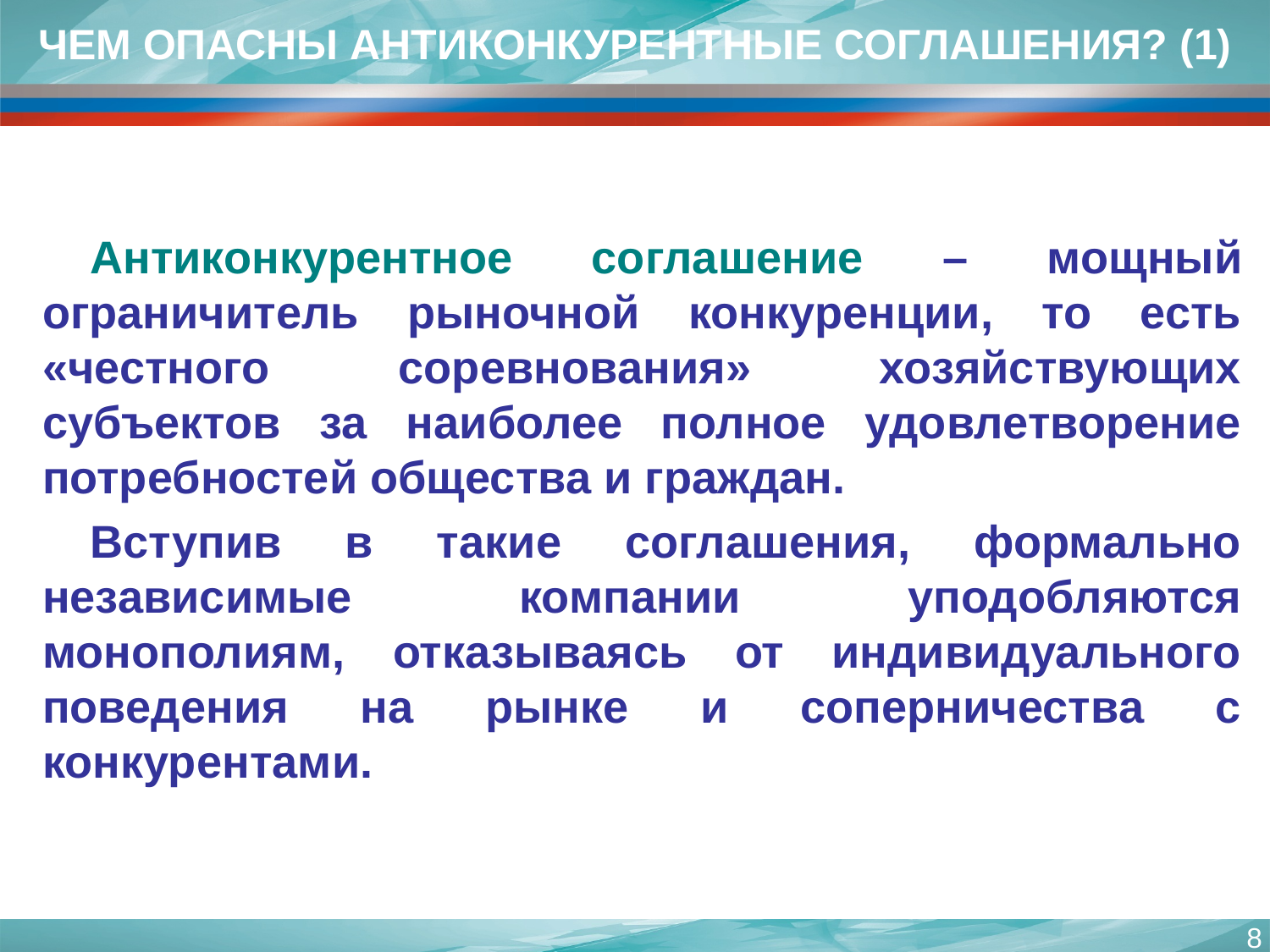

ЧЕМ ОПАСНЫ АНТИКОНКУРЕНТНЫЕ СОГЛАШЕНИЯ? (1)
Антиконкурентное соглашение – мощный ограничитель рыночной конкуренции, то есть «честного соревнования» хозяйствующих субъектов за наиболее полное удовлетворение потребностей общества и граждан.
Вступив в такие соглашения, формально независимые компании уподобляются монополиям, отказываясь от индивидуального поведения на рынке и соперничества с конкурентами.
8